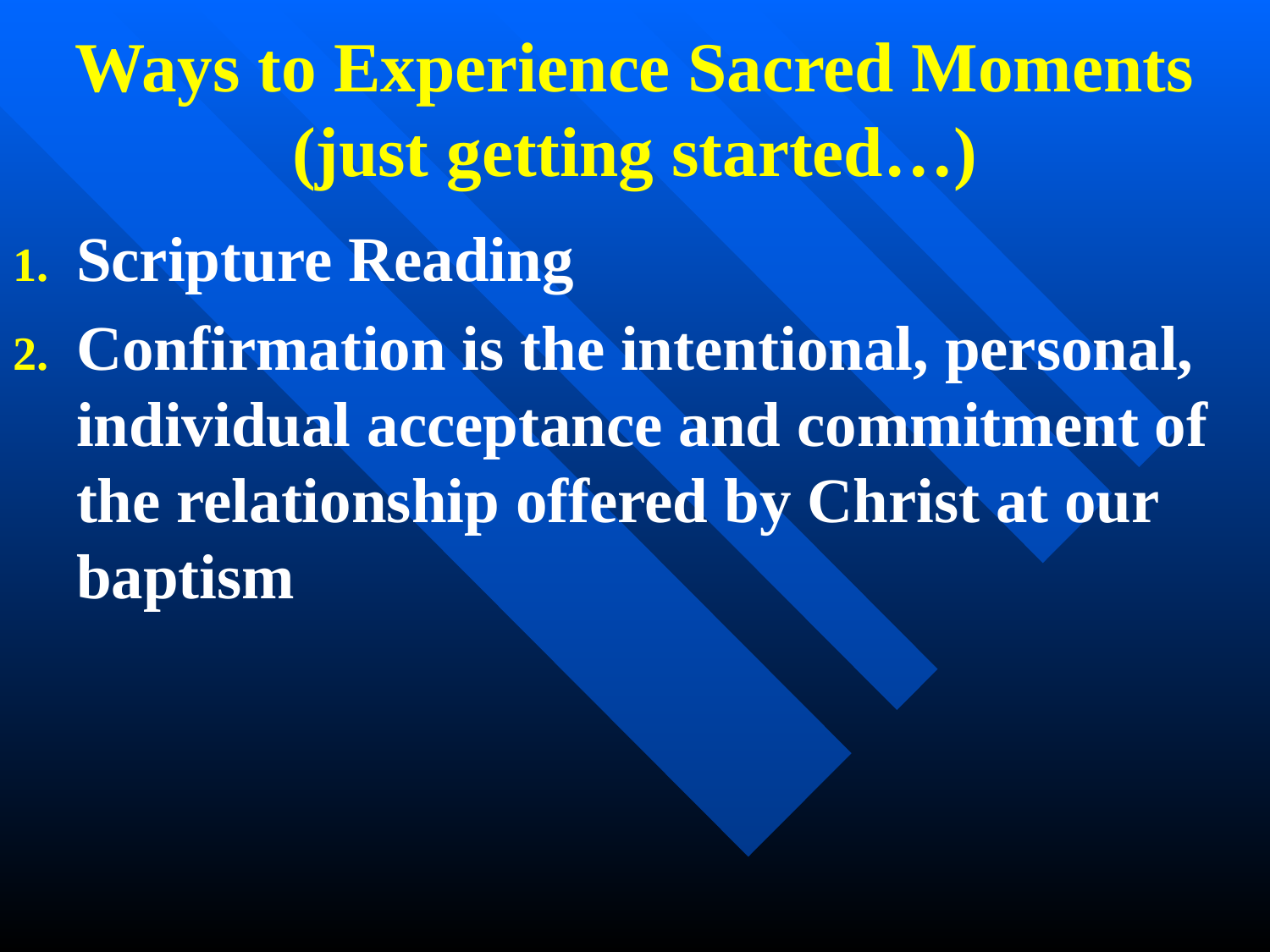

# Ways to Experience Sacred Moments (just getting started…)
Scripture Reading
Confirmation is the intentional, personal, individual acceptance and commitment of the relationship offered by Christ at our baptism